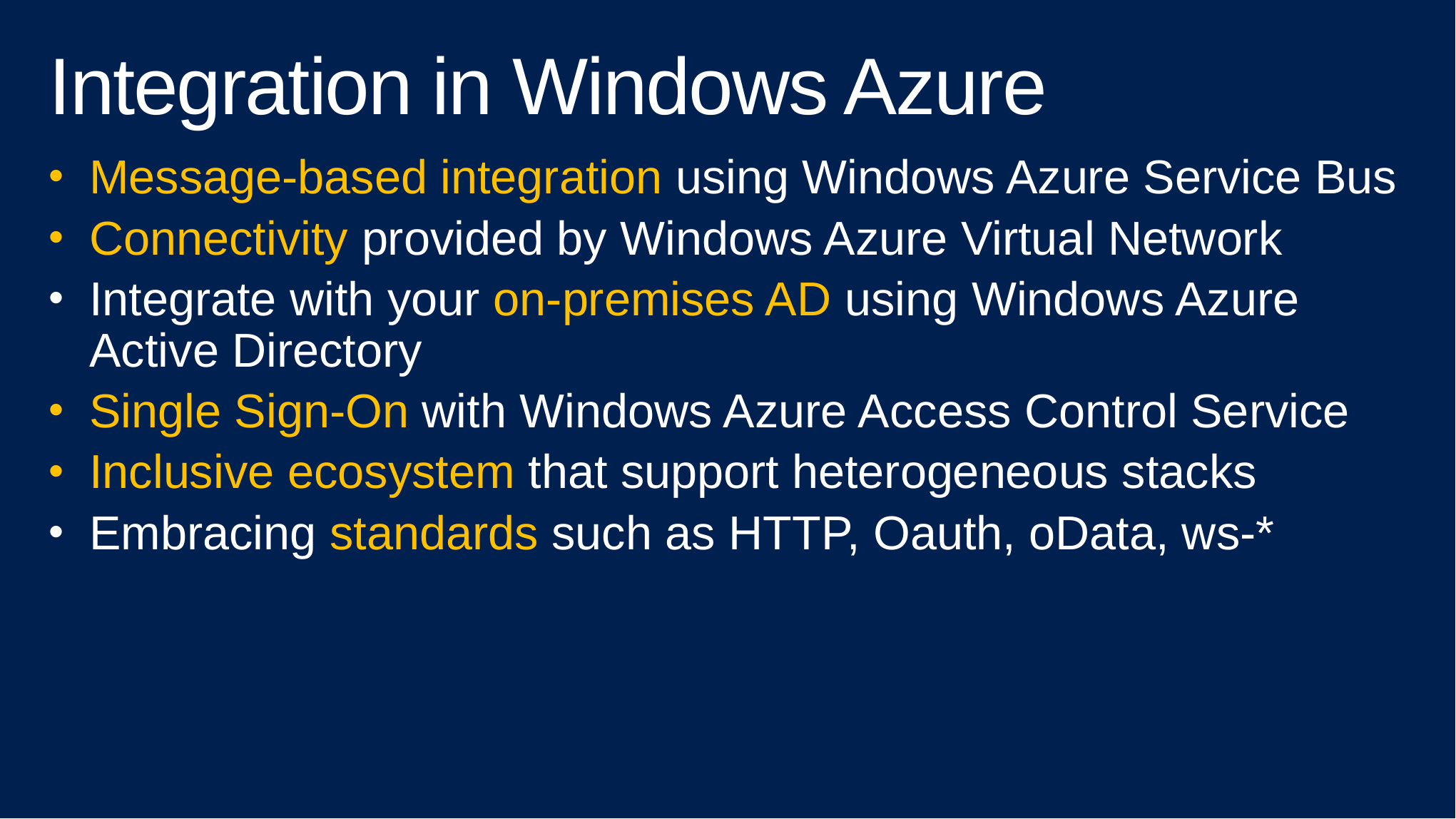

# Integration in Windows Azure
Message-based integration using Windows Azure Service Bus
Connectivity provided by Windows Azure Virtual Network
Integrate with your on-premises AD using Windows Azure Active Directory
Single Sign-On with Windows Azure Access Control Service
Inclusive ecosystem that support heterogeneous stacks
Embracing standards such as HTTP, Oauth, oData, ws-*